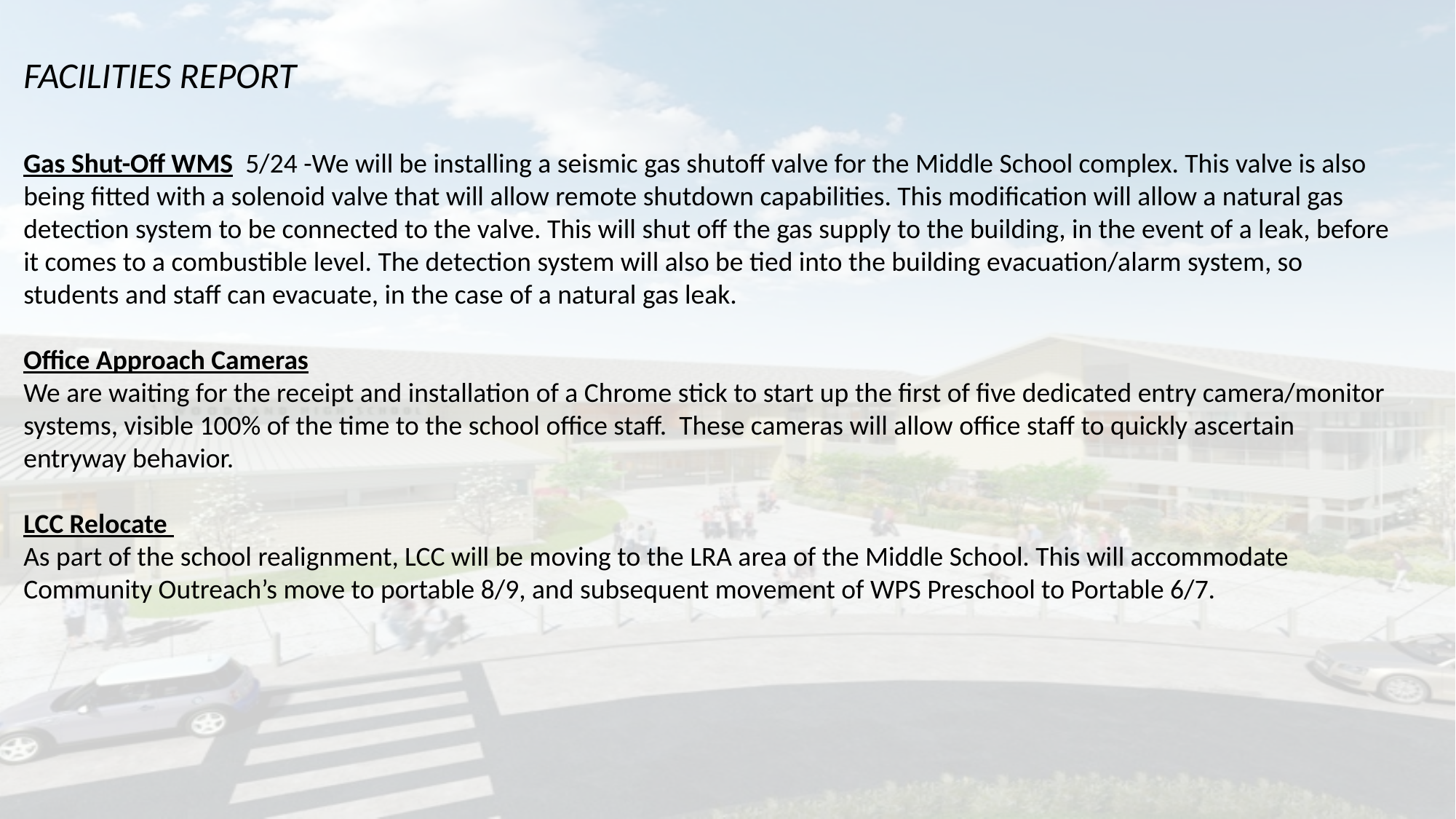

FACILITIES REPORT

Gas Shut-Off WMS  5/24 -We will be installing a seismic gas shutoff valve for the Middle School complex. This valve is also being fitted with a solenoid valve that will allow remote shutdown capabilities. This modification will allow a natural gas detection system to be connected to the valve. This will shut off the gas supply to the building, in the event of a leak, before it comes to a combustible level. The detection system will also be tied into the building evacuation/alarm system, so students and staff can evacuate, in the case of a natural gas leak.

Office Approach Cameras
We are waiting for the receipt and installation of a Chrome stick to start up the first of five dedicated entry camera/monitor systems, visible 100% of the time to the school office staff.  These cameras will allow office staff to quickly ascertain entryway behavior.

LCC Relocate
As part of the school realignment, LCC will be moving to the LRA area of the Middle School. This will accommodate Community Outreach’s move to portable 8/9, and subsequent movement of WPS Preschool to Portable 6/7.